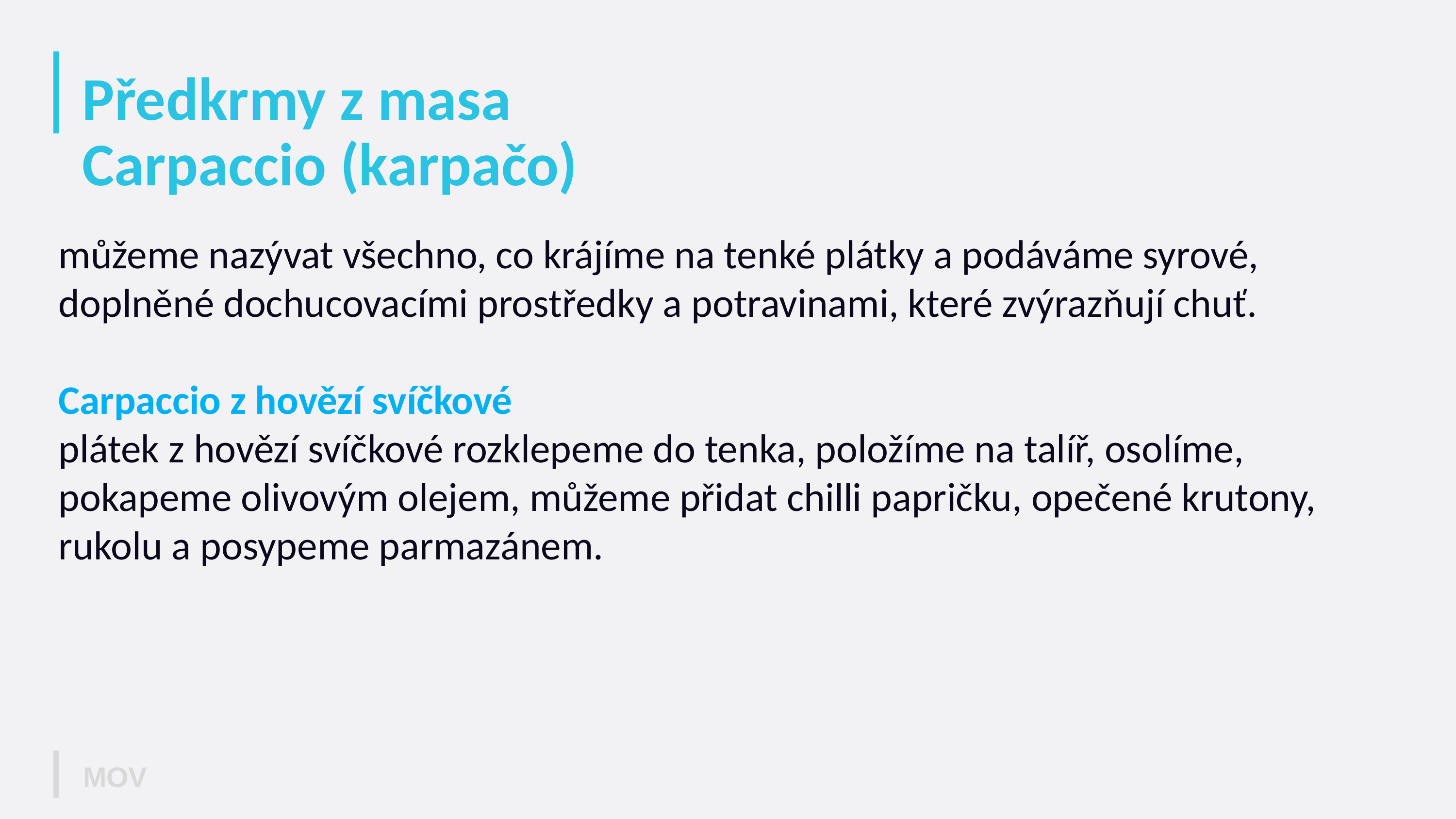

# Předkrmy z masa Carpaccio (karpačo)

můžeme nazývat všechno, co krájíme na tenké plátky a podáváme syrové, doplněné dochucovacími prostředky a potravinami, které zvýrazňují chuť.

Carpaccio z hovězí svíčkové
plátek z hovězí svíčkové rozklepeme do tenka, položíme na talíř, osolíme, pokapeme olivovým olejem, můžeme přidat chilli papričku, opečené krutony, rukolu a posypeme parmazánem.